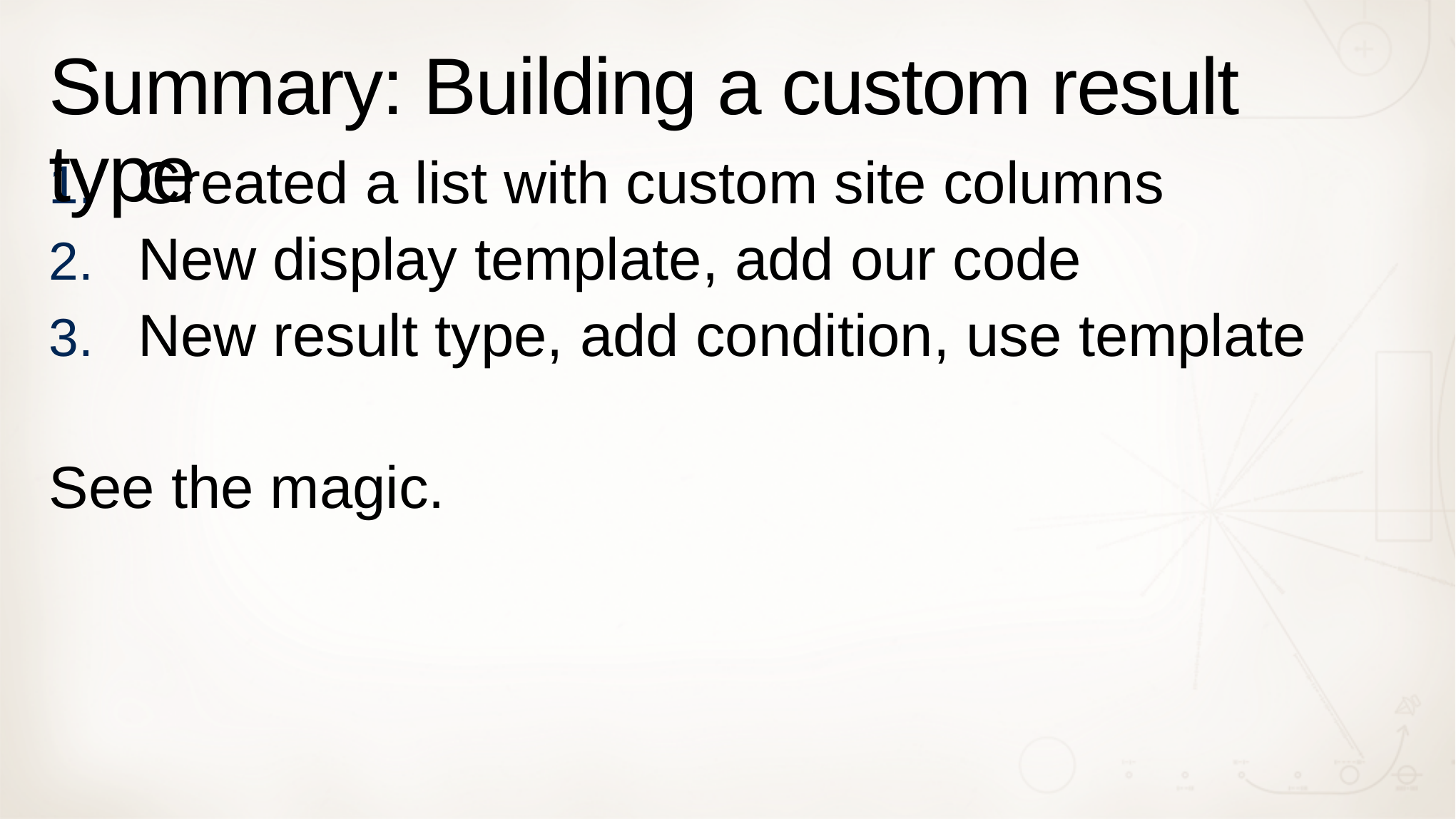

# Summary: Building a custom result type
Created a list with custom site columns
New display template, add our code
New result type, add condition, use template

See the magic.